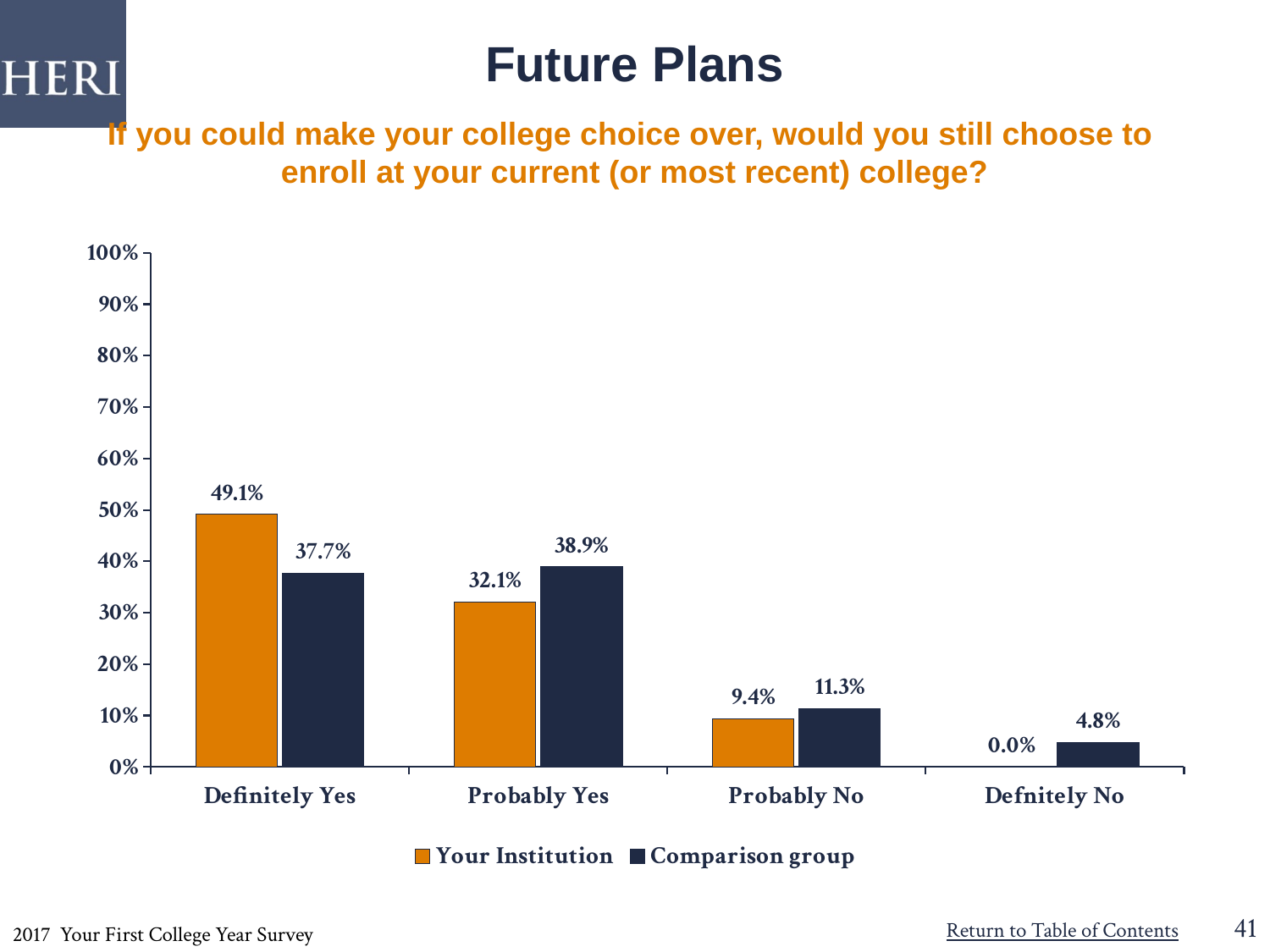

# Future Plans If you could make your college choice over, would you still choose to enroll at your current (or most recent) college?

### Chart

| Category | Your Institution | Comparison group |
|---|---|---|
| Definitely Yes | 0.491 | 0.377 |
| Probably Yes | 0.321 | 0.389 |
| Probably No | 0.094 | 0.113 |
| Defnitely No | 0.0 | 0.048 |
41
2017  Your First College Year Survey